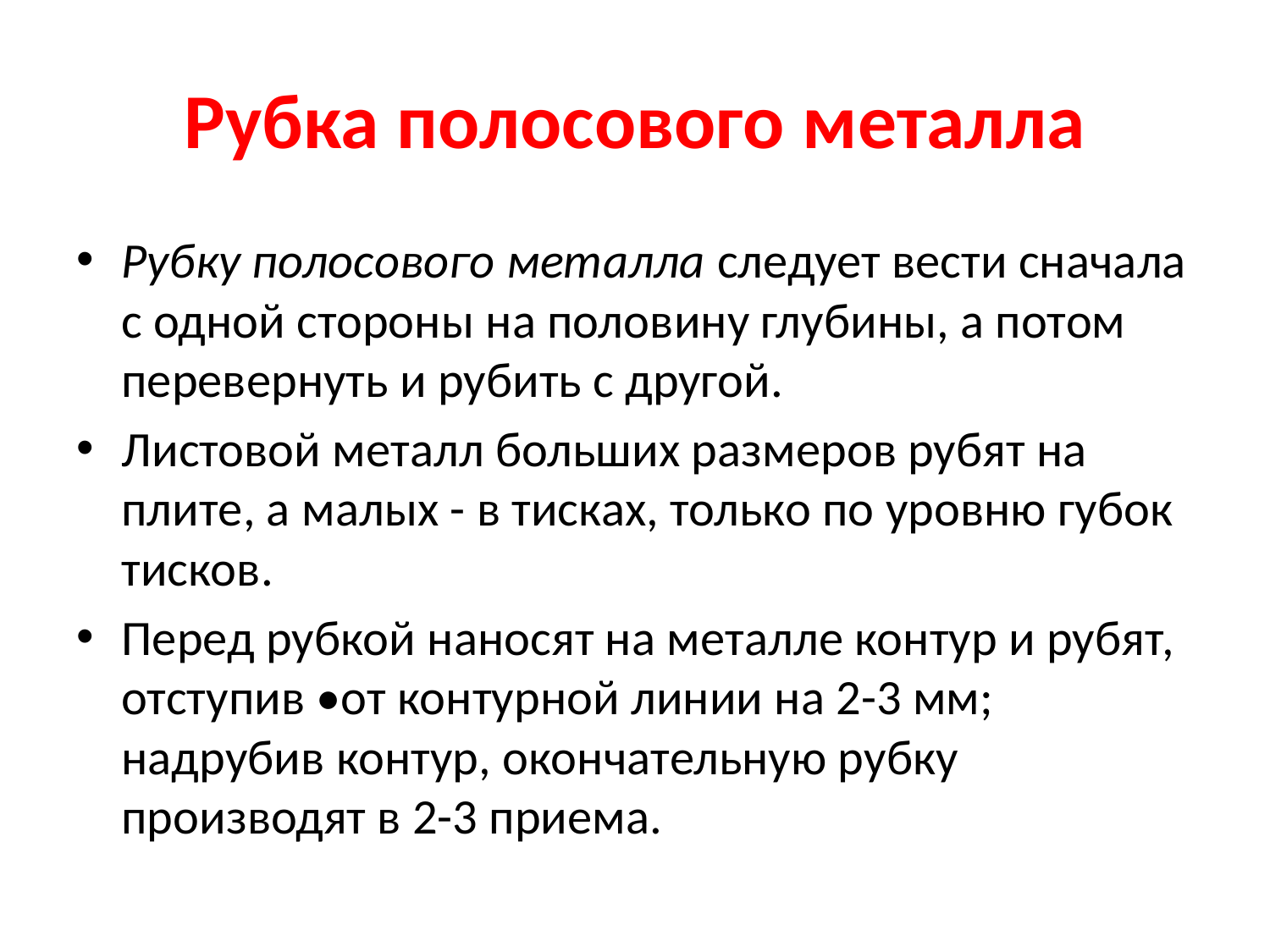

# Рубка полосового металла
Рубку полосового металла следует вести сначала с одной стороны на половину глубины, а потом перевернуть и рубить с другой.
Листовой металл больших размеров рубят на плите, а малых - в тисках, только по уровню губок тисков.
Перед рубкой наносят на металле контур и рубят, отступив •от контурной линии на 2-3 мм; надрубив контур, окончательную рубку производят в 2-3 приема.